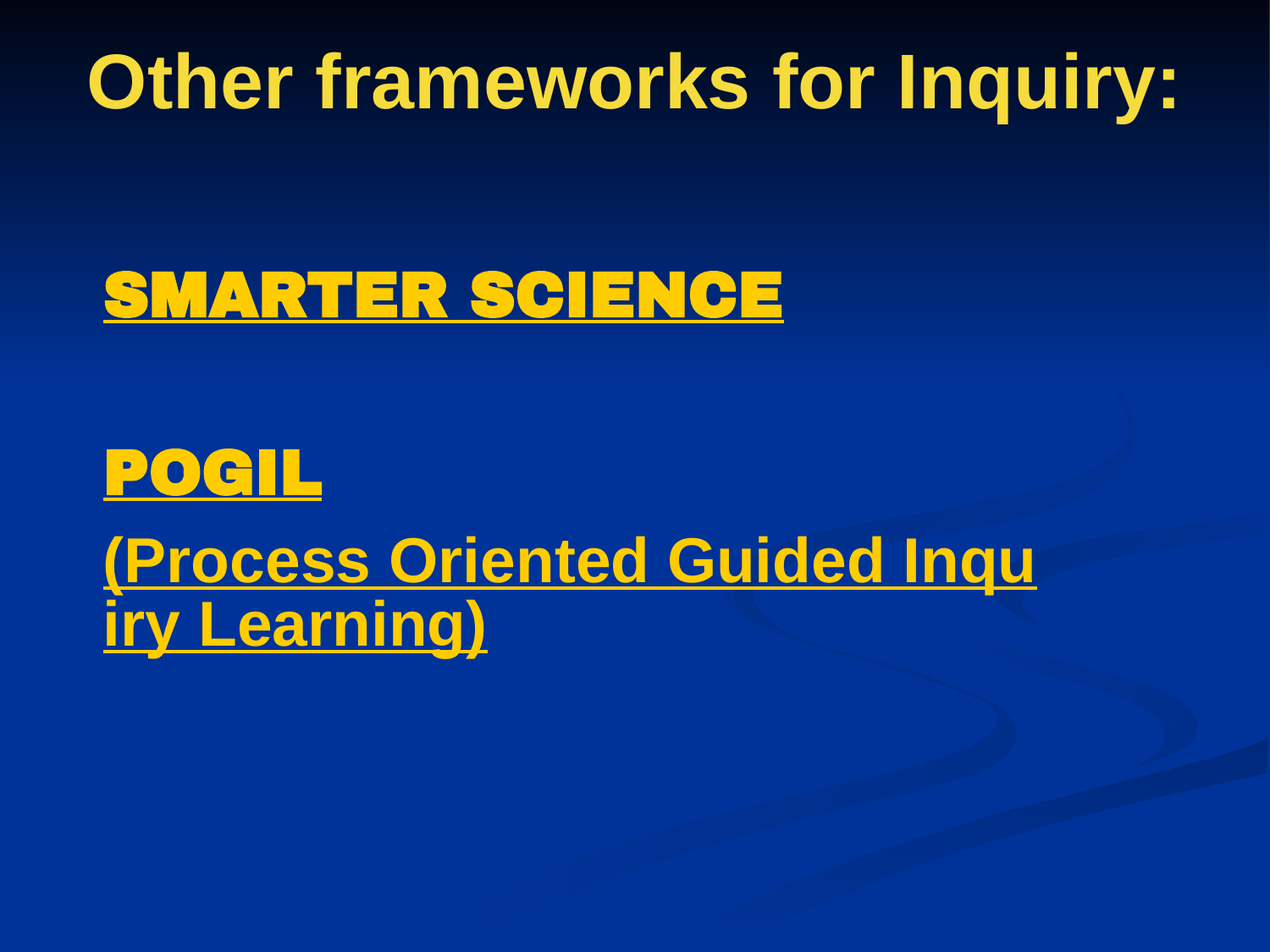

# Other frameworks for Inquiry:

SMARTER SCIENCE

POGIL
(Process Oriented Guided Inquiry Learning)